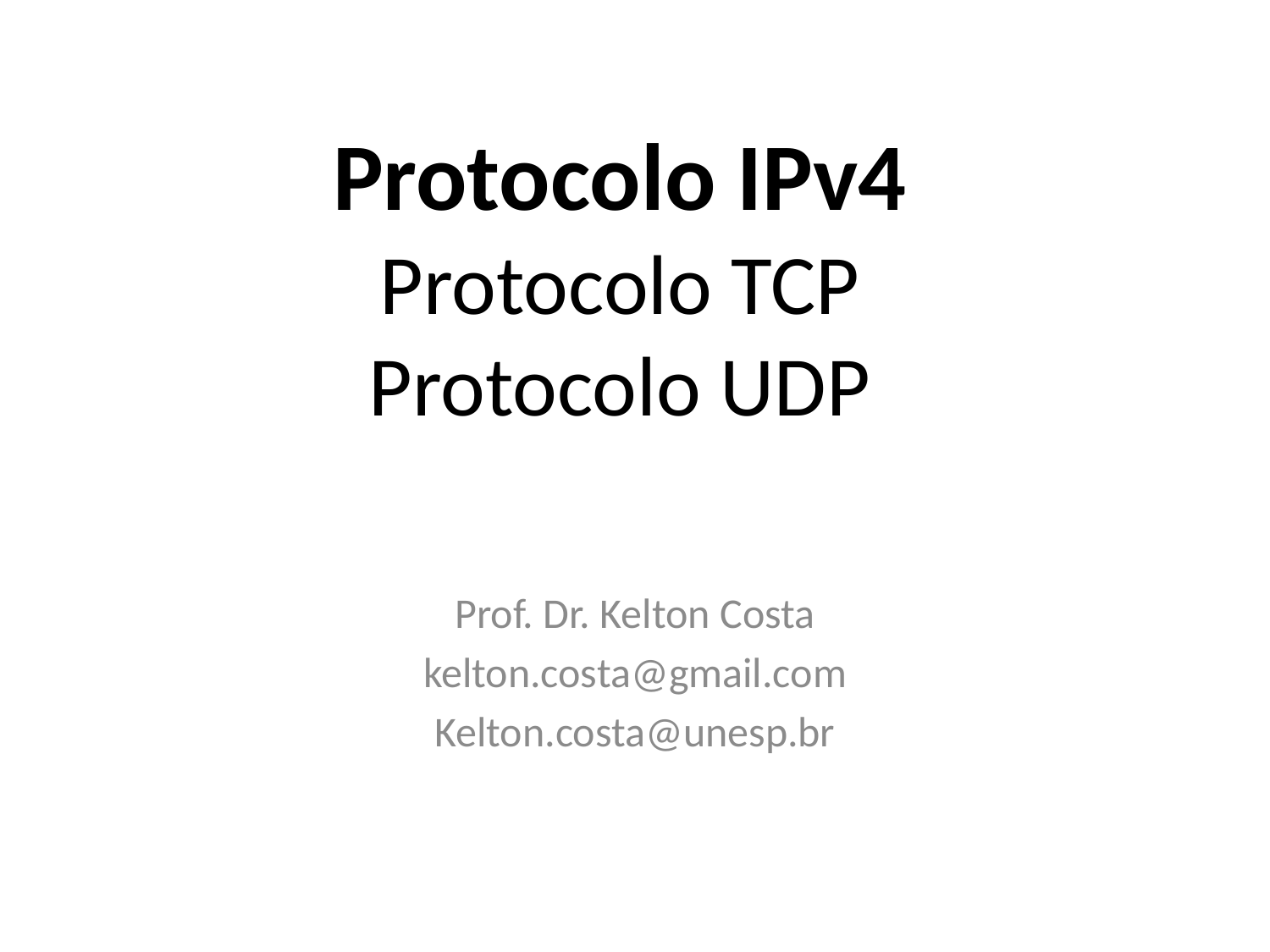

Protocolo IPv4
Protocolo TCP
Protocolo UDP

Prof. Dr. Kelton Costa
kelton.costa@gmail.com
Kelton.costa@unesp.br